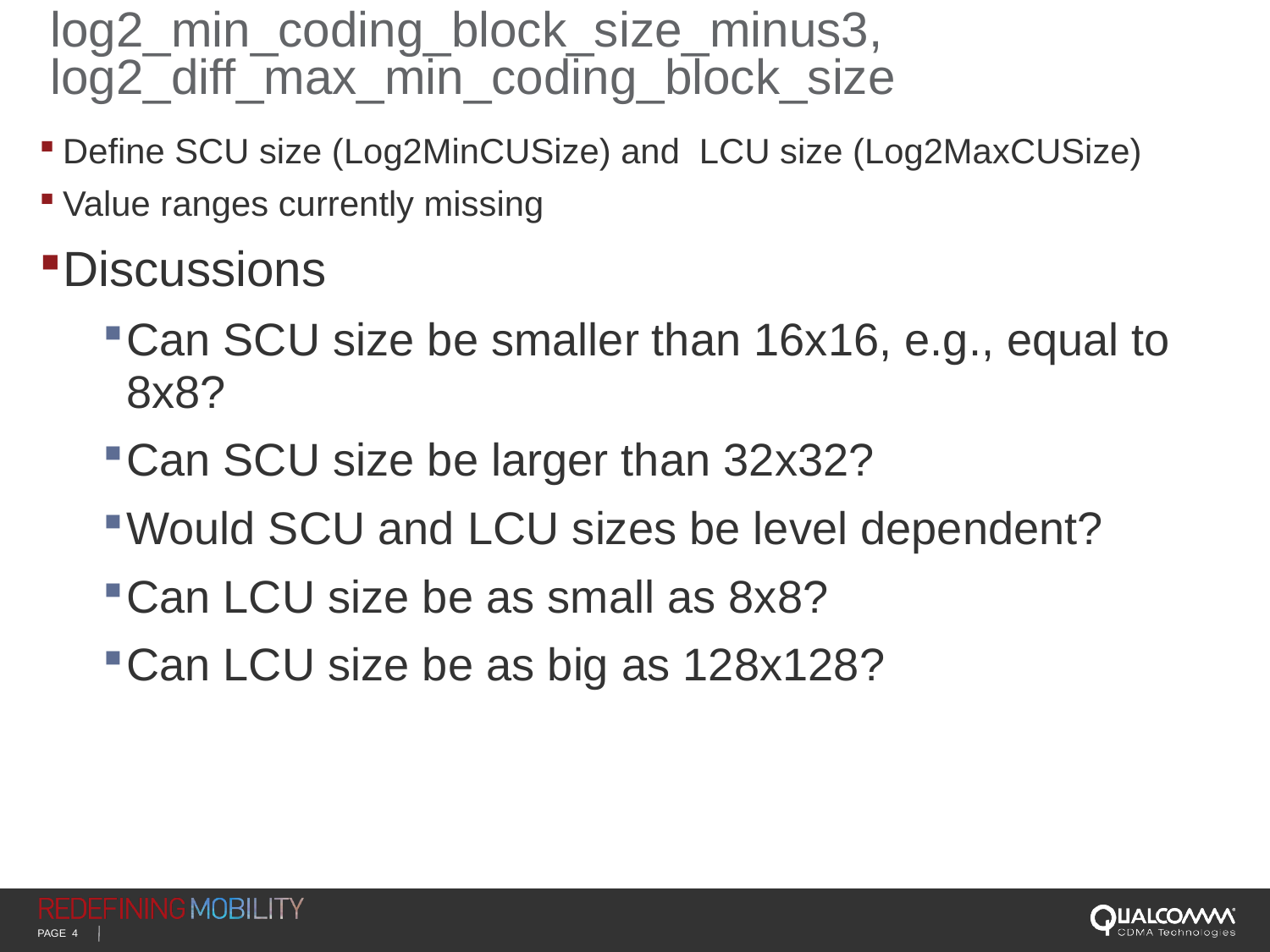

# log2_min_coding_block_size_minus3, log2_diff_max_min_coding_block_size
Define SCU size (Log2MinCUSize) and  LCU size (Log2MaxCUSize)
Value ranges currently missing
Discussions
Can SCU size be smaller than 16x16, e.g., equal to 8x8?
Can SCU size be larger than 32x32?
Would SCU and LCU sizes be level dependent?
Can LCU size be as small as 8x8?
Can LCU size be as big as 128x128?